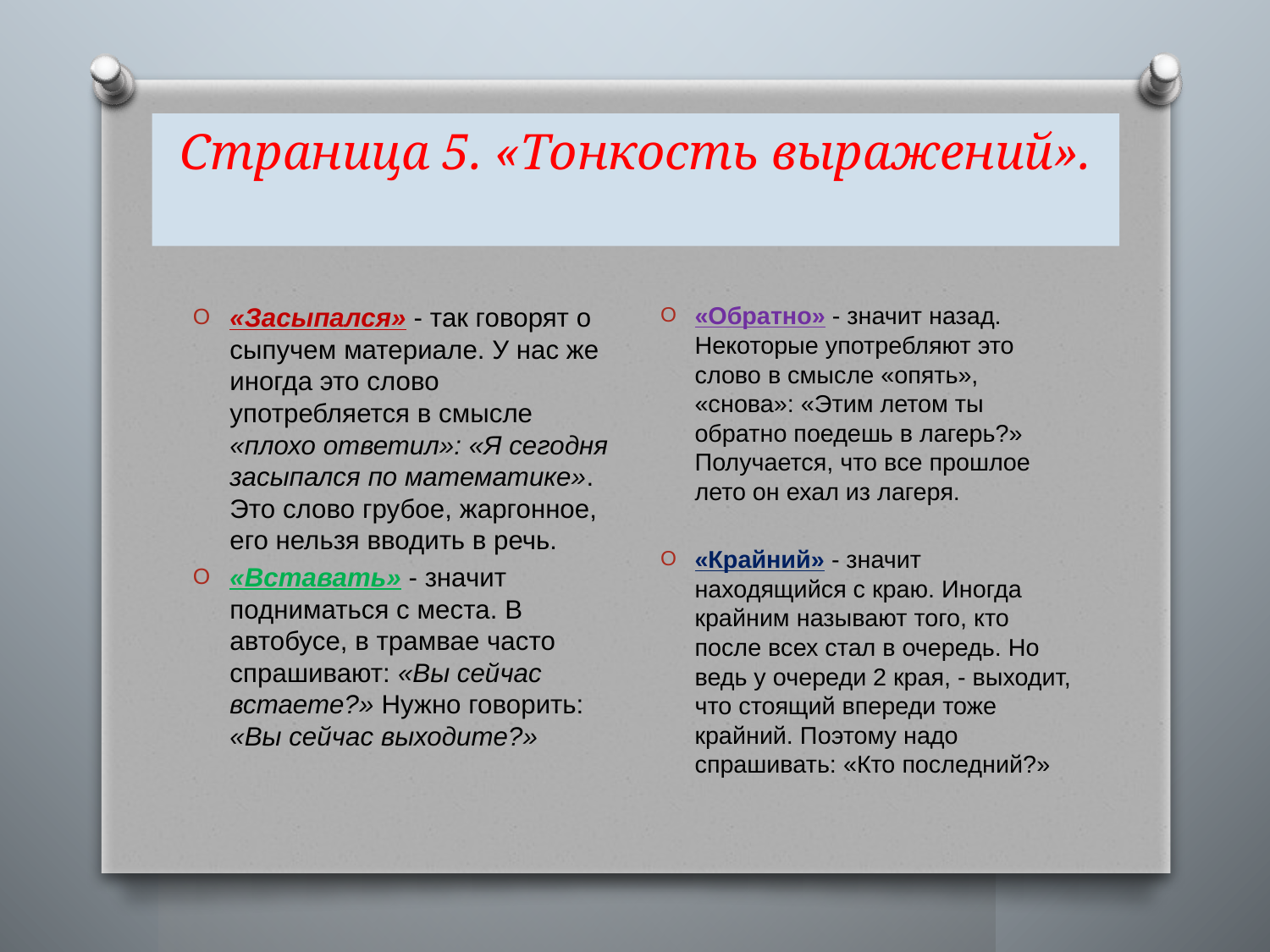

# Страница 5. «Тонкость выражений».
«Обратно» - значит назад. Некоторые употребляют это слово в смысле «опять», «снова»: «Этим летом ты обратно поедешь в лагерь?» Получается, что все прошлое лето он ехал из лагеря.

«Крайний» - значит находящийся с краю. Иногда крайним называют того, кто после всех стал в очередь. Но ведь у очереди 2 края, - выходит, что стоящий впереди тоже крайний. Поэтому надо спрашивать: «Кто последний?»
«Засыпался» - так говорят о сыпучем материале. У нас же иногда это слово употребляется в смысле «плохо ответил»: «Я сегодня засыпался по математике». Это слово грубое, жаргонное, его нельзя вводить в речь.
«Вставать» - значит подниматься с места. В автобусе, в трамвае часто спрашивают: «Вы сейчас встаете?» Нужно говорить: «Вы сейчас выходите?»